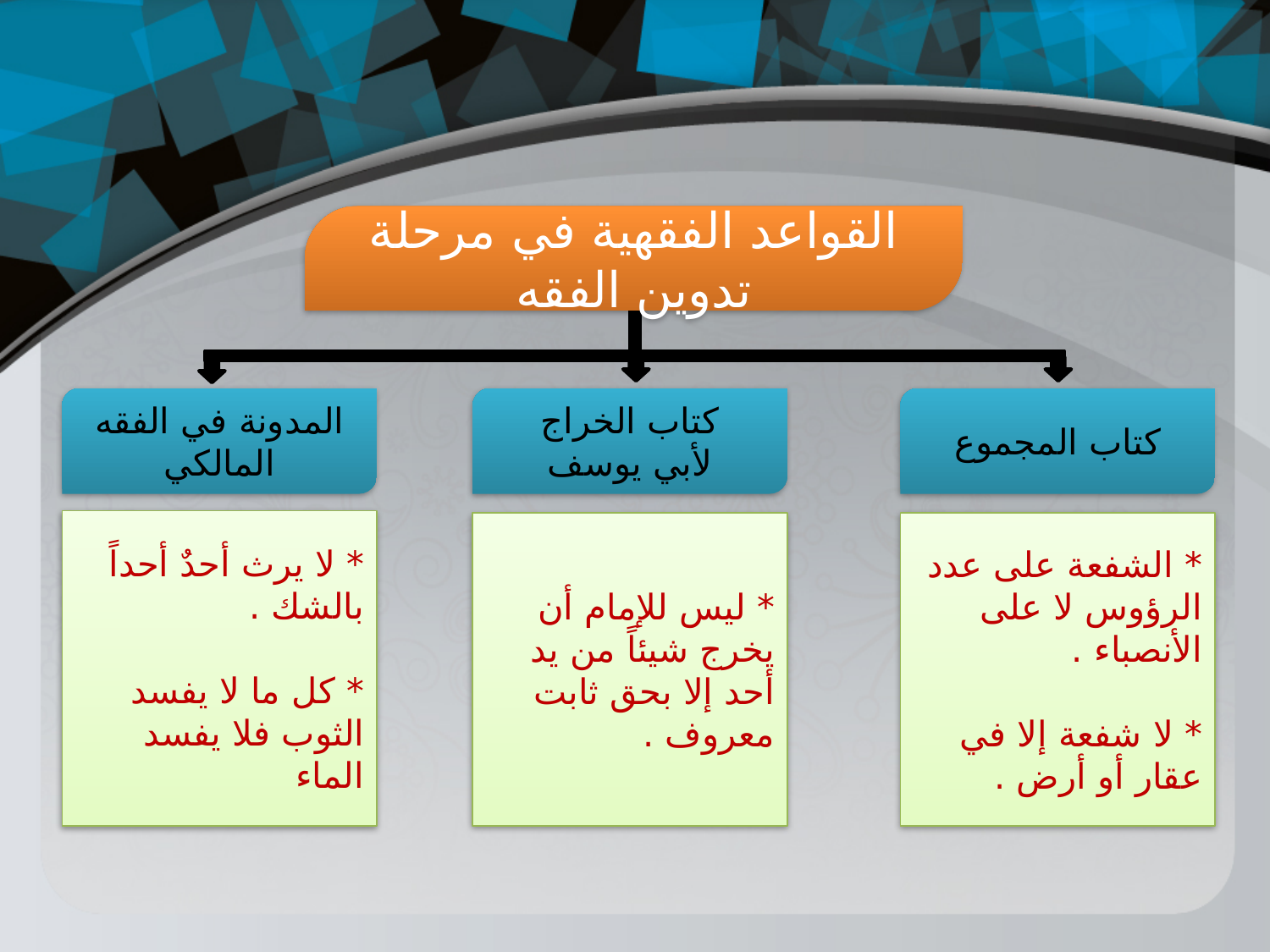

القواعد الفقهية في مرحلة تدوين الفقه

المدونة في الفقه المالكي
كتاب الخراج
لأبي يوسف
كتاب المجموع
* لا يرث أحدٌ أحداً بالشك .

* كل ما لا يفسد الثوب فلا يفسد الماء
* الشفعة على عدد الرؤوس لا على الأنصباء .

* لا شفعة إلا في عقار أو أرض .
* ليس للإمام أن يخرج شيئاً من يد أحد إلا بحق ثابت معروف .